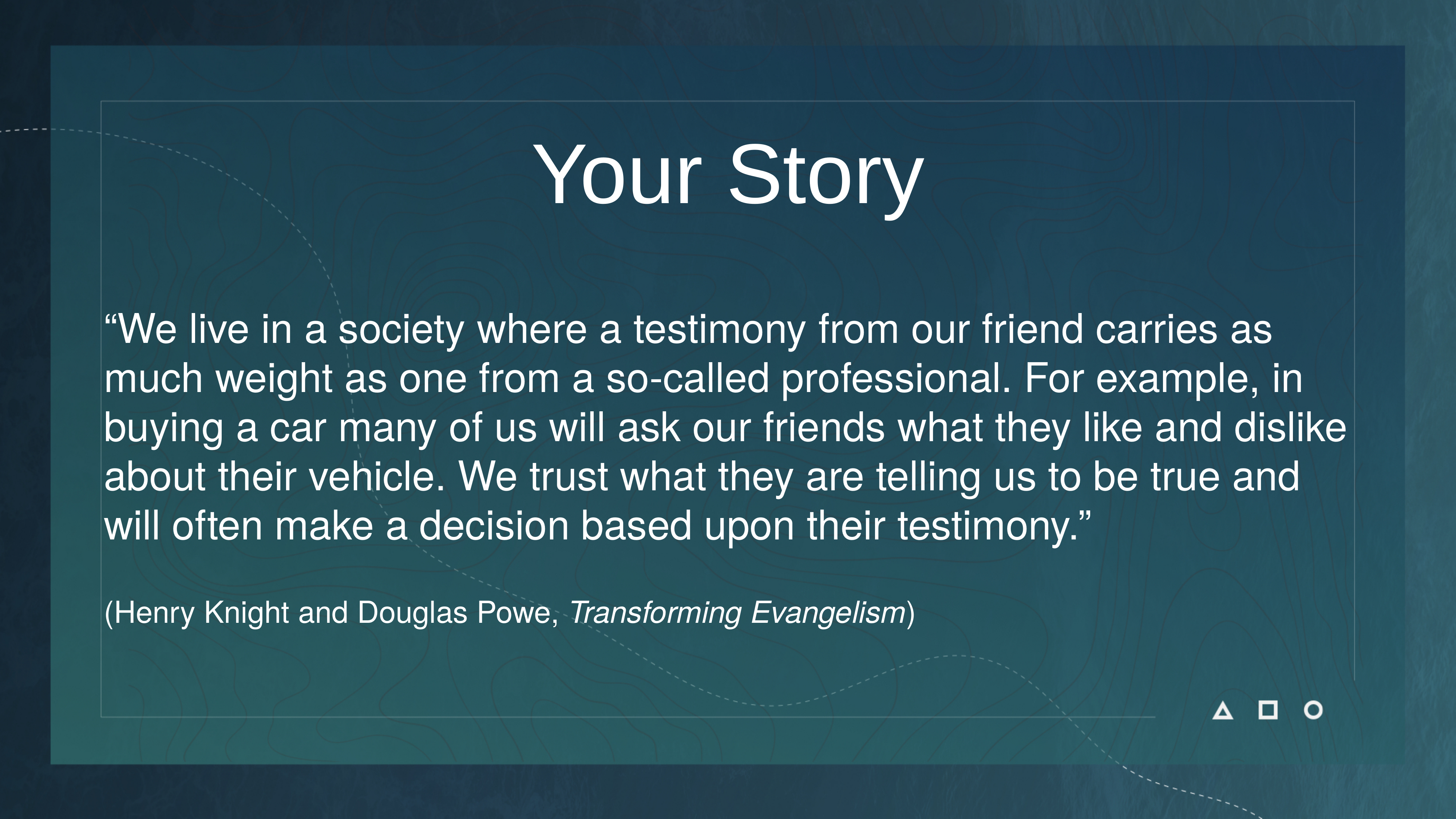

# Your Story
“We live in a society where a testimony from our friend carries as much weight as one from a so-called professional. For example, in buying a car many of us will ask our friends what they like and dislike about their vehicle. We trust what they are telling us to be true and will often make a decision based upon their testimony.”
(Henry Knight and Douglas Powe, Transforming Evangelism)